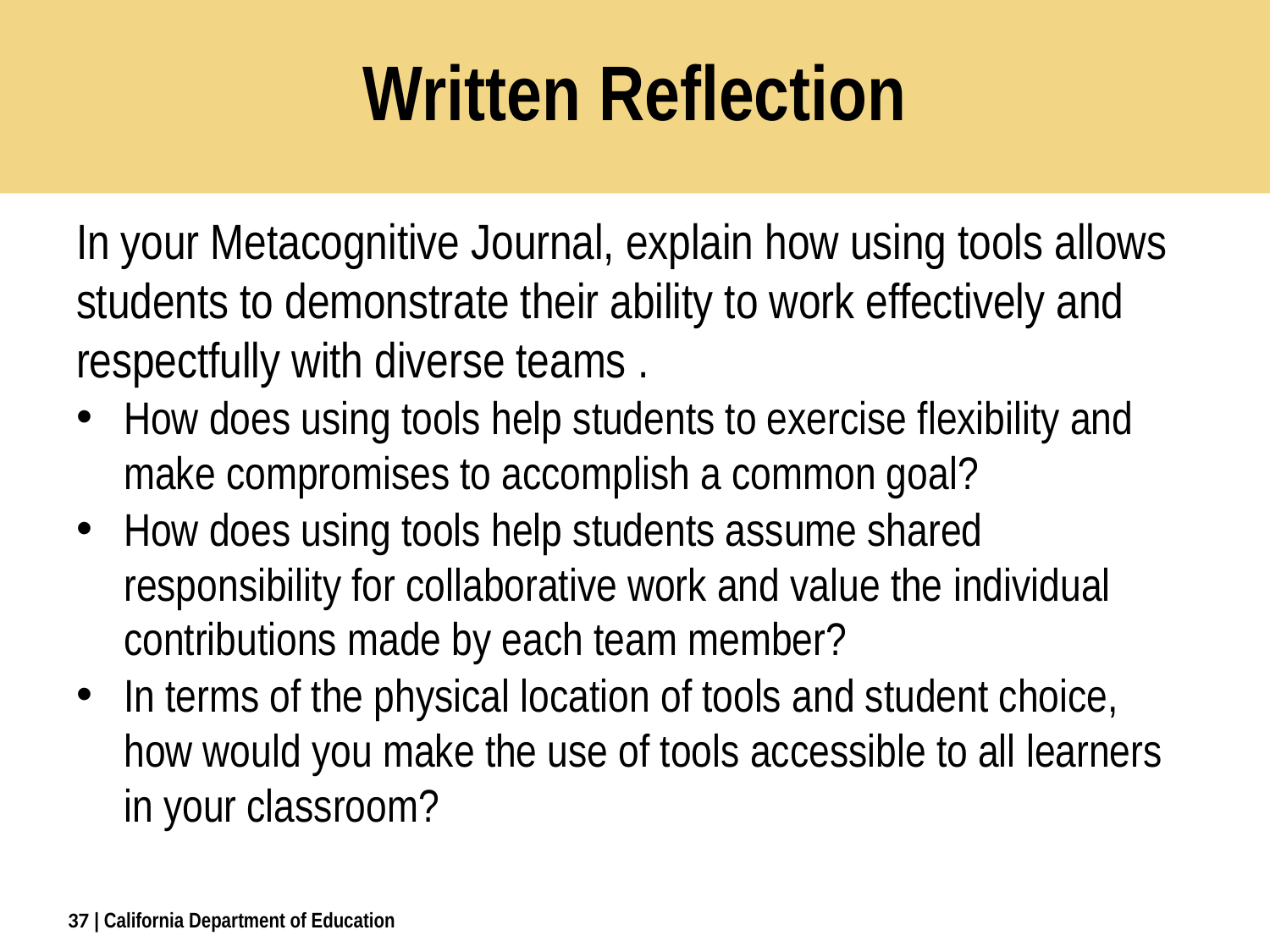

# Written Reflection
In your Metacognitive Journal, explain how using tools allows students to demonstrate their ability to work effectively and respectfully with diverse teams .
How does using tools help students to exercise flexibility and make compromises to accomplish a common goal?
How does using tools help students assume shared responsibility for collaborative work and value the individual contributions made by each team member?
In terms of the physical location of tools and student choice, how would you make the use of tools accessible to all learners in your classroom?

37
| California Department of Education